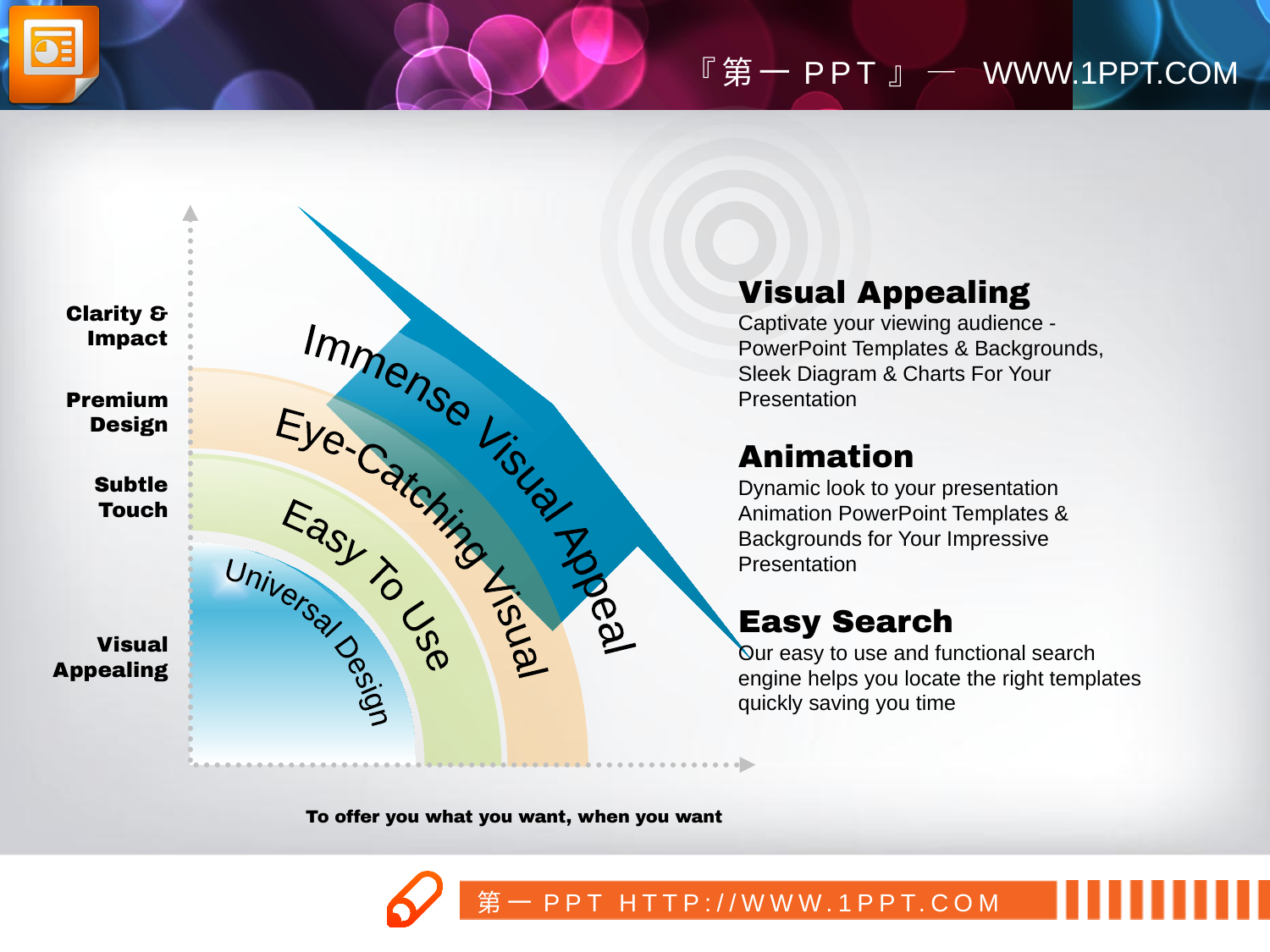

Visual Appealing
Captivate your viewing audience - PowerPoint Templates & Backgrounds, Sleek Diagram & Charts For Your Presentation

Animation
Dynamic look to your presentation Animation PowerPoint Templates & Backgrounds for Your Impressive Presentation

Easy Search
Our easy to use and functional search engine helps you locate the right templates quickly saving you time

Clarity &
Impact
Immense Visual Appeal

Premium
Design
Eye-Catching Visual

Subtle
Touch
Easy To Use

Universal Design

Visual
Appealing
To offer you what you want, when you want